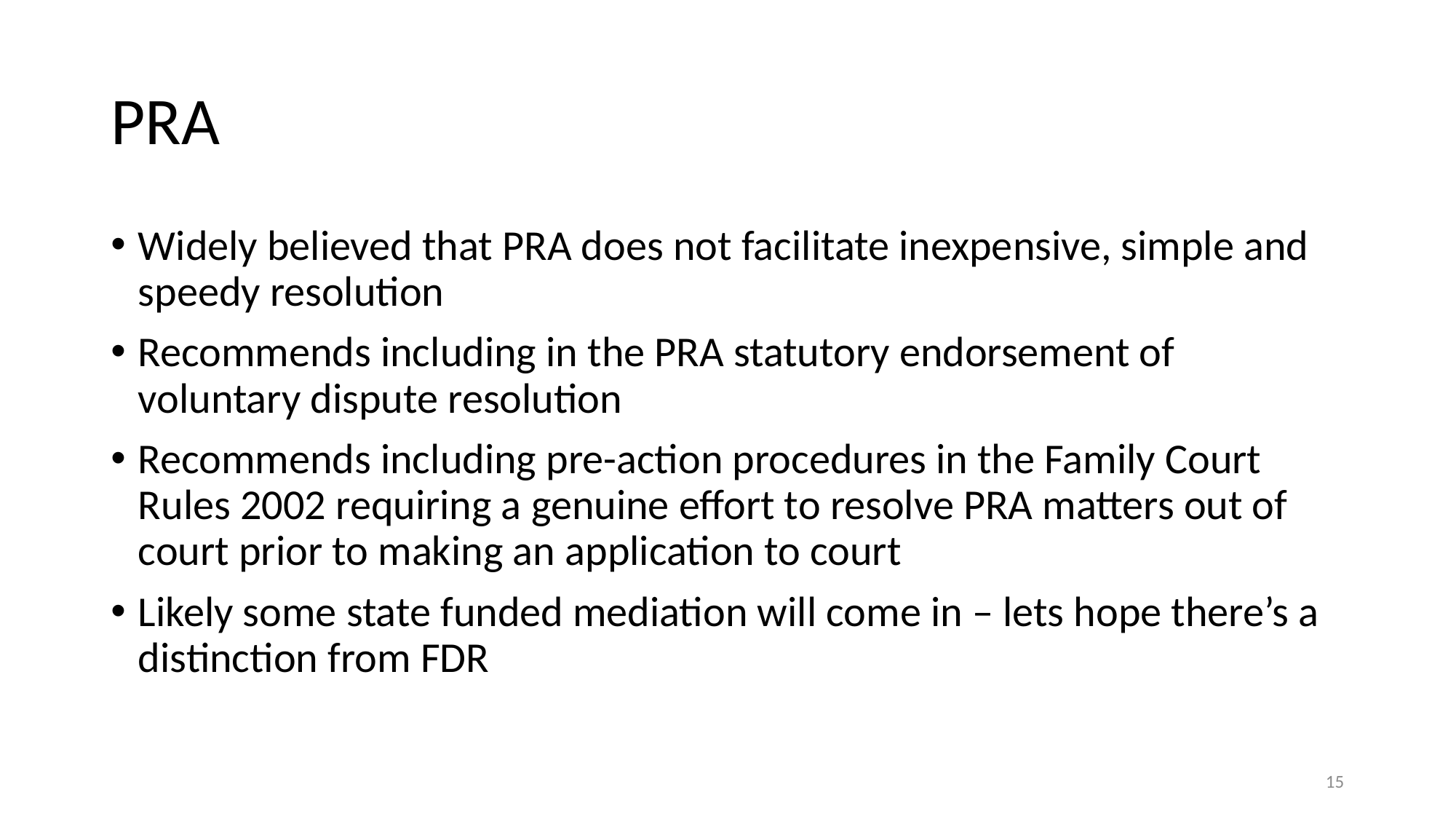

# PRA
Widely believed that PRA does not facilitate inexpensive, simple and speedy resolution
Recommends including in the PRA statutory endorsement of voluntary dispute resolution
Recommends including pre-action procedures in the Family Court Rules 2002 requiring a genuine effort to resolve PRA matters out of court prior to making an application to court
Likely some state funded mediation will come in – lets hope there’s a distinction from FDR

15